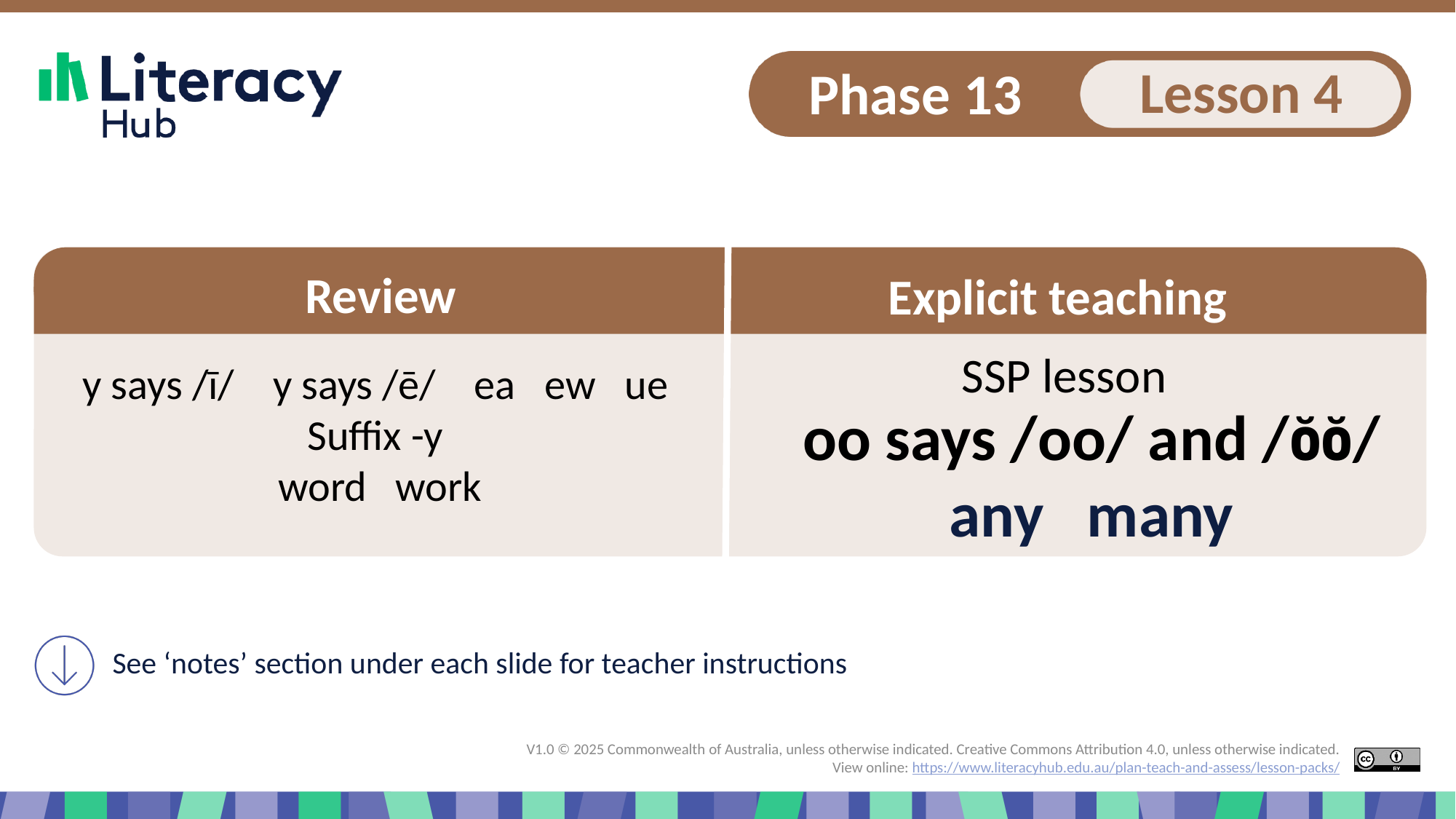

Slide 1 Explicit teaching
y says /ī/    y says /ē/    ea   ew   ue
Suffix -y
word   work
oo says /oo/ and /ŏŏ/
any   many